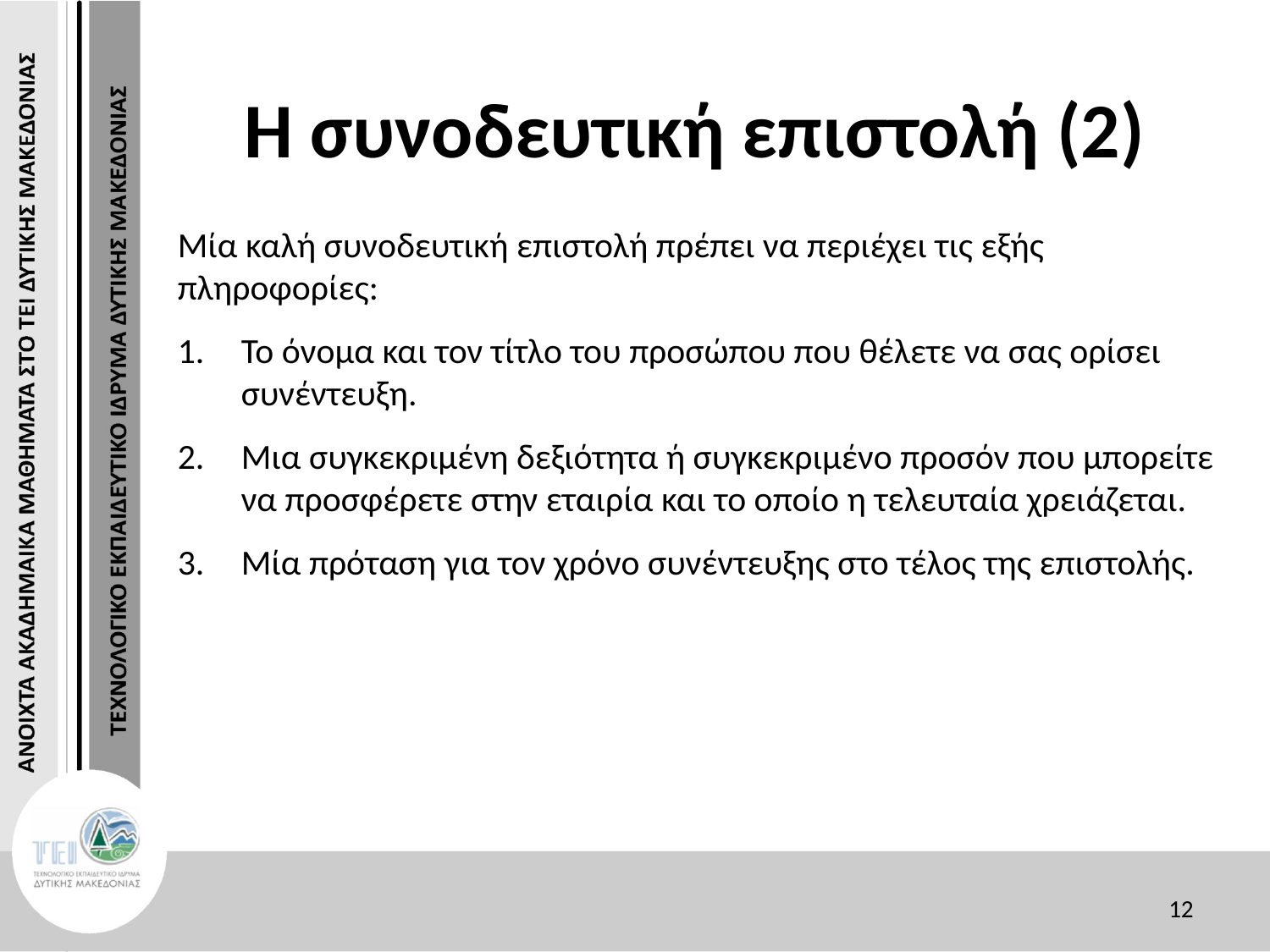

# Η συνοδευτική επιστολή (2)
Μία καλή συνοδευτική επιστολή πρέπει να περιέχει τις εξής πληροφορίες:
Το όνομα και τον τίτλο του προσώπου που θέλετε να σας ορίσει συνέντευξη.
Μια συγκεκριμένη δεξιότητα ή συγκεκριμένο προσόν που μπορείτε να προσφέρετε στην εταιρία και το οποίο η τελευταία χρειάζεται.
Μία πρόταση για τον χρόνο συνέντευξης στο τέλος της επιστολής.
12